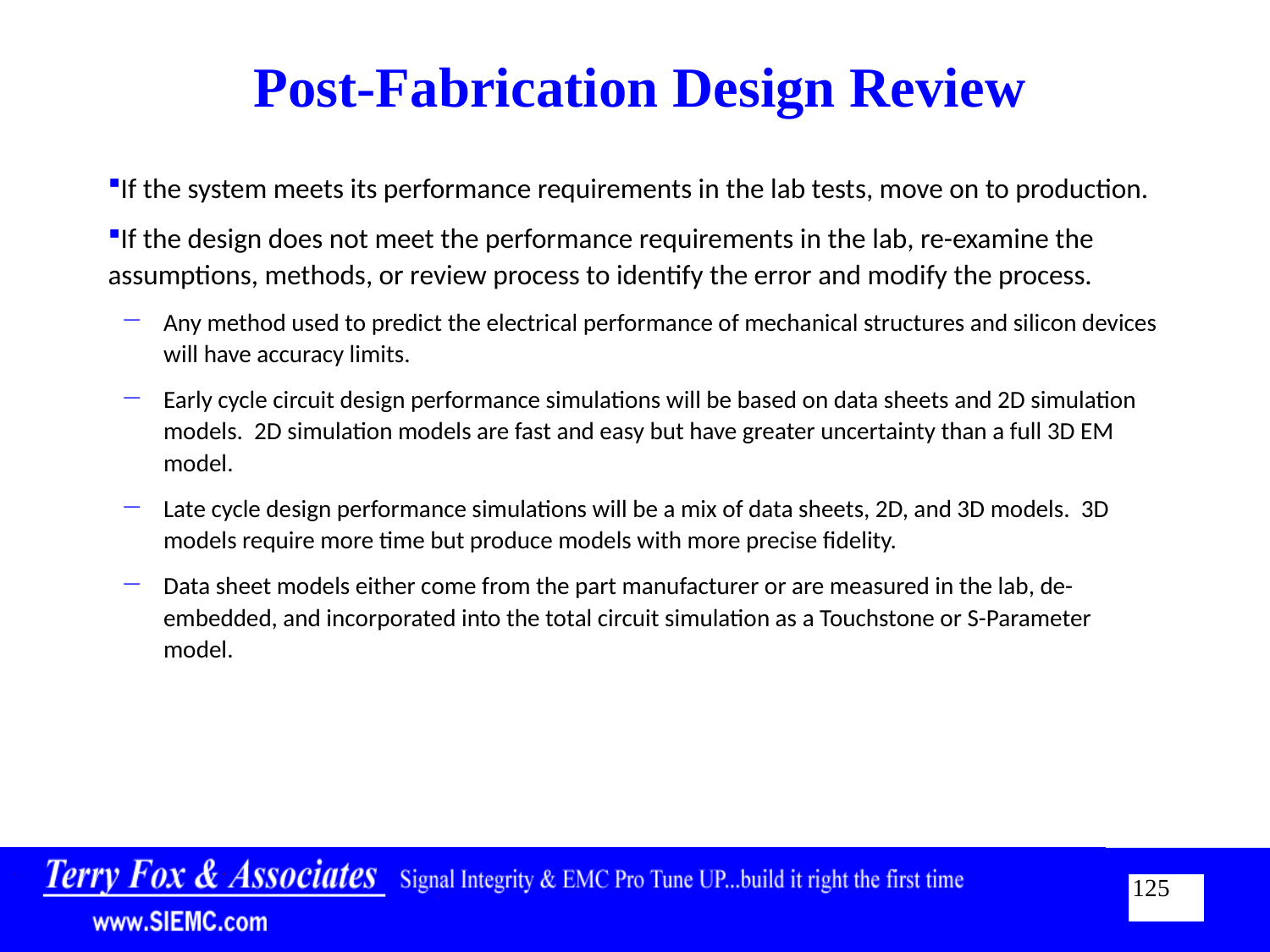

# Post-Fabrication Design Review
If the system meets its performance requirements in the lab tests, move on to production.
If the design does not meet the performance requirements in the lab, re-examine the assumptions, methods, or review process to identify the error and modify the process.
Any method used to predict the electrical performance of mechanical structures and silicon devices will have accuracy limits.
Early cycle circuit design performance simulations will be based on data sheets and 2D simulation models.  2D simulation models are fast and easy but have greater uncertainty than a full 3D EM model.
Late cycle design performance simulations will be a mix of data sheets, 2D, and 3D models.  3D models require more time but produce models with more precise fidelity.
Data sheet models either come from the part manufacturer or are measured in the lab, de-embedded, and incorporated into the total circuit simulation as a Touchstone or S-Parameter model.

125